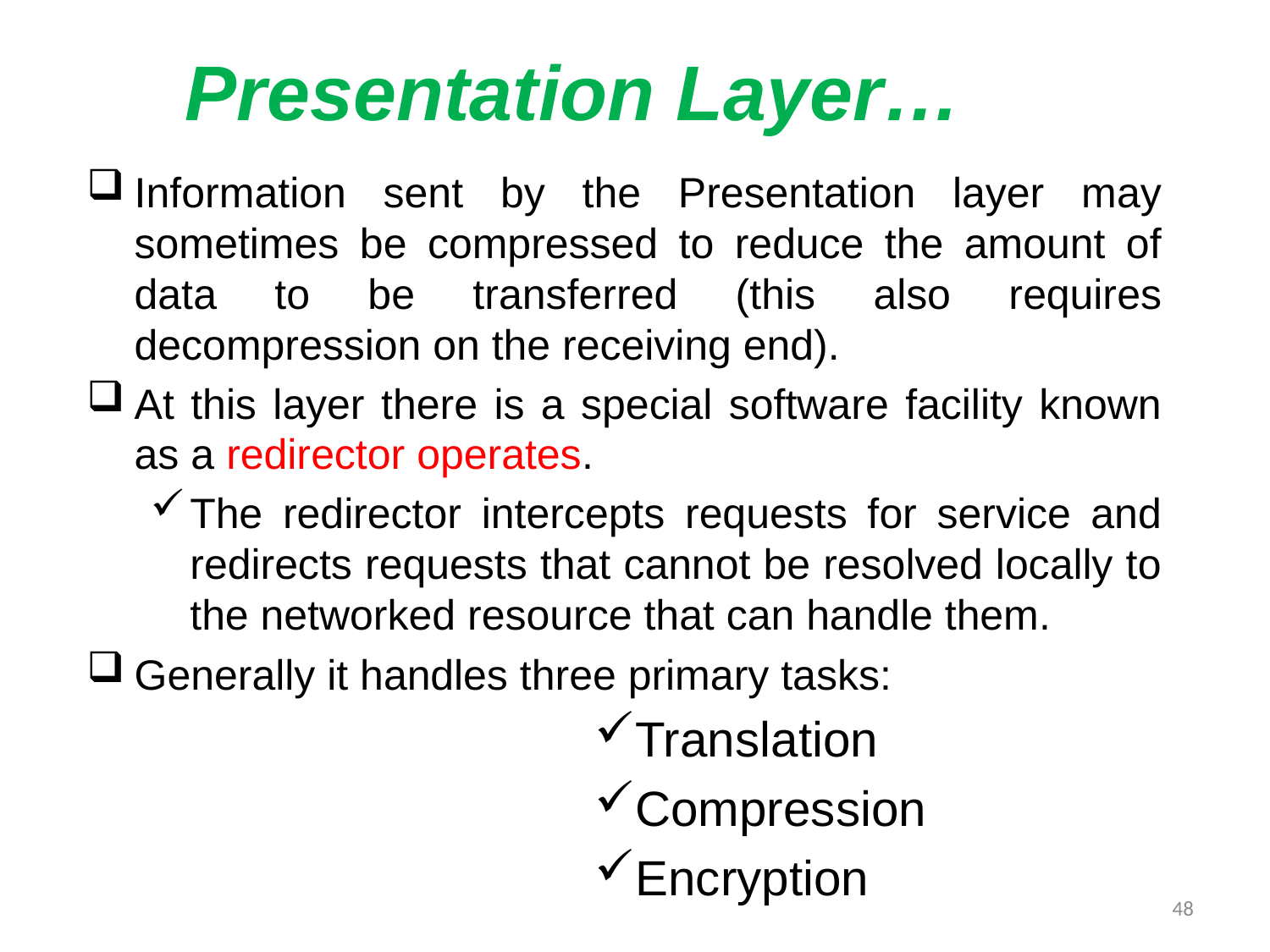

# Presentation Layer…
Information sent by the Presentation layer may sometimes be compressed to reduce the amount of data to be transferred (this also requires decompression on the receiving end).
At this layer there is a special software facility known as a redirector operates.
The redirector intercepts requests for service and redirects requests that cannot be resolved locally to the networked resource that can handle them.
Generally it handles three primary tasks:
Translation
Compression
Encryption

48